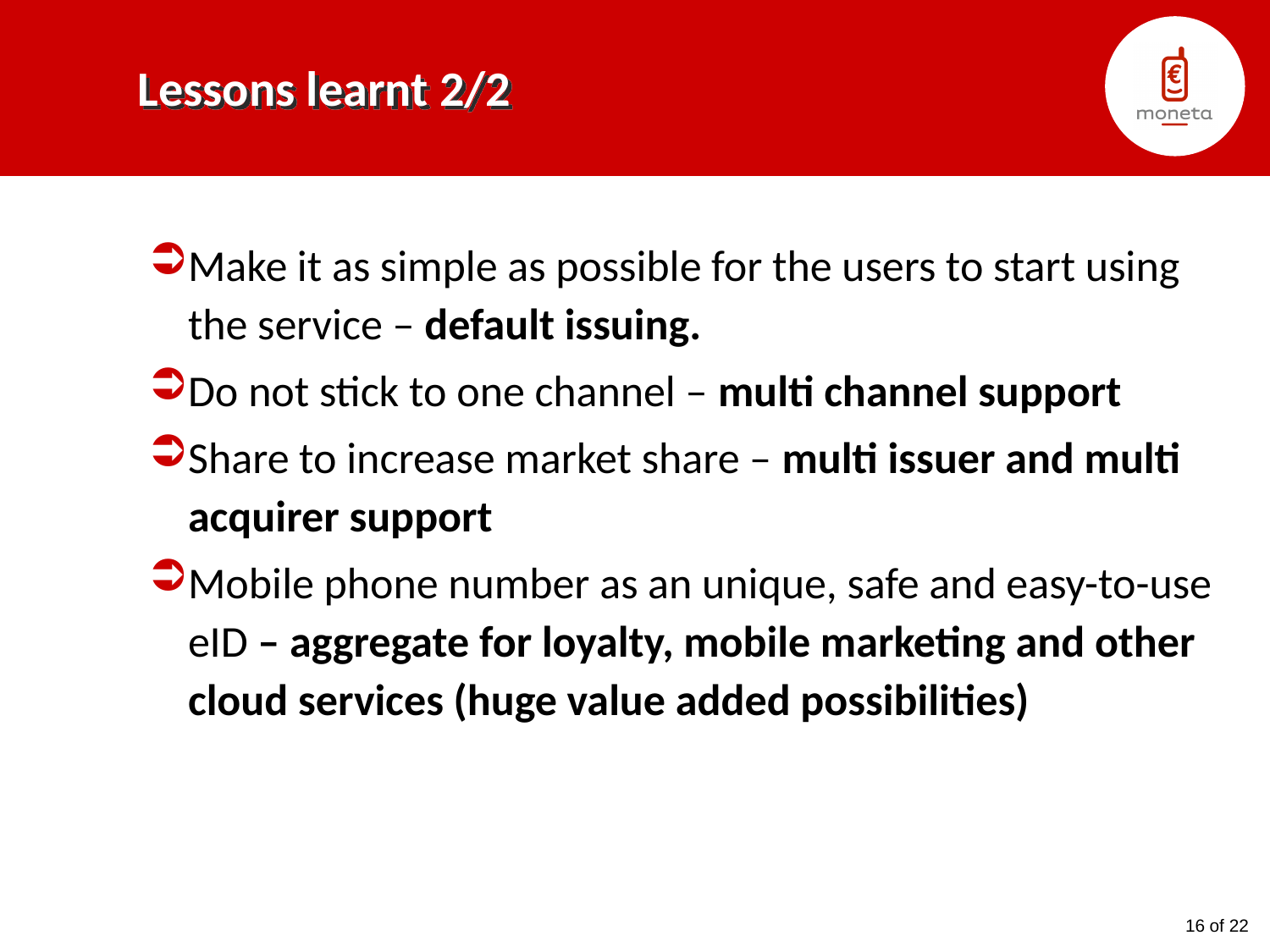

# Lessons learnt 2/2
Make it as simple as possible for the users to start using the service – default issuing.
Do not stick to one channel – multi channel support
Share to increase market share – multi issuer and multi acquirer support
Mobile phone number as an unique, safe and easy-to-use eID – aggregate for loyalty, mobile marketing and other cloud services (huge value added possibilities)
16 of 22